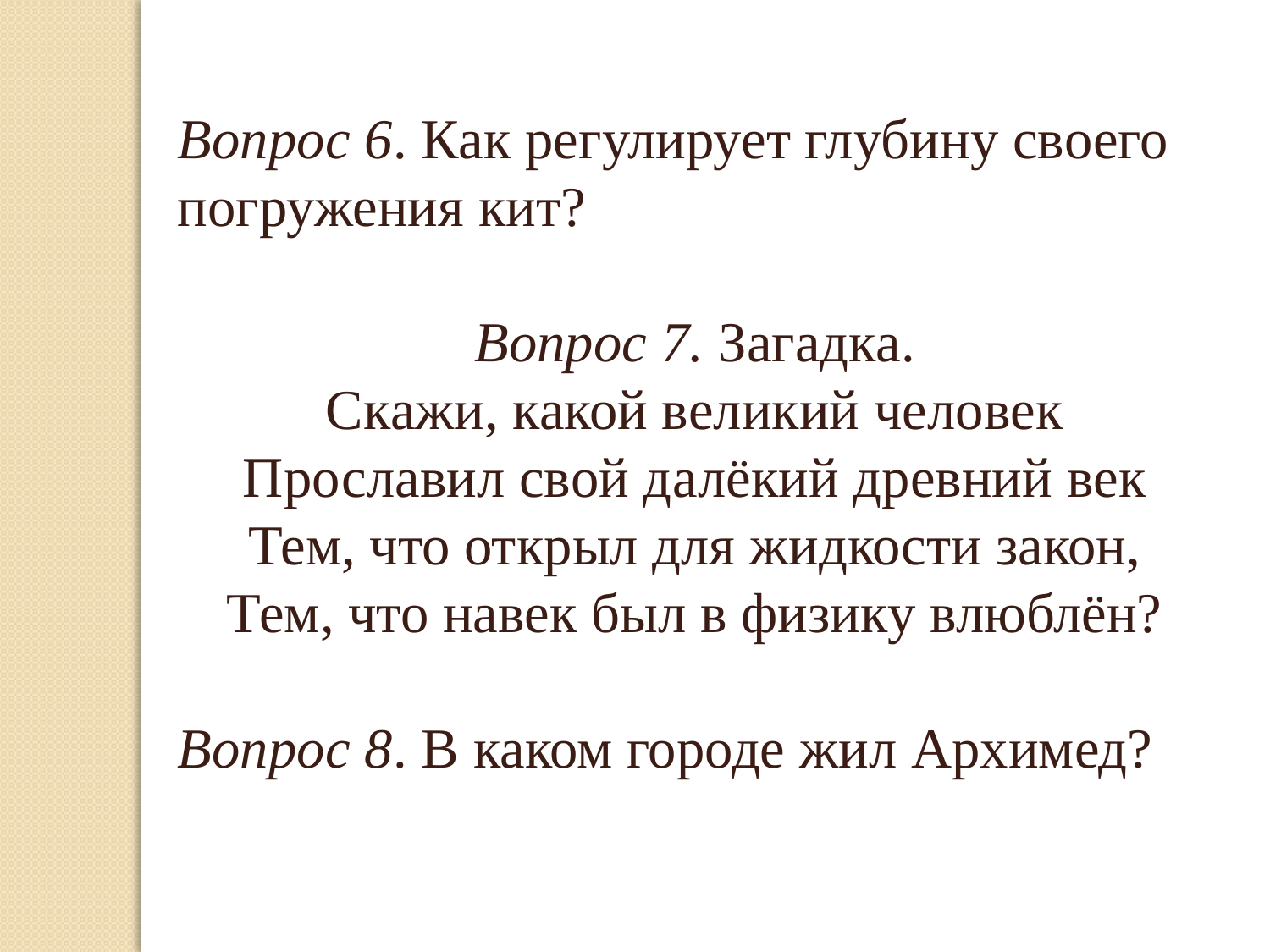

Вопрос 6. Как регулирует глубину своего погружения кит?

Вопрос 7. Загадка.
Скажи, какой великий человек
Прославил свой далёкий древний век
Тем, что открыл для жидкости закон,
Тем, что навек был в физику влюблён?

Вопрос 8. В каком городе жил Архимед?